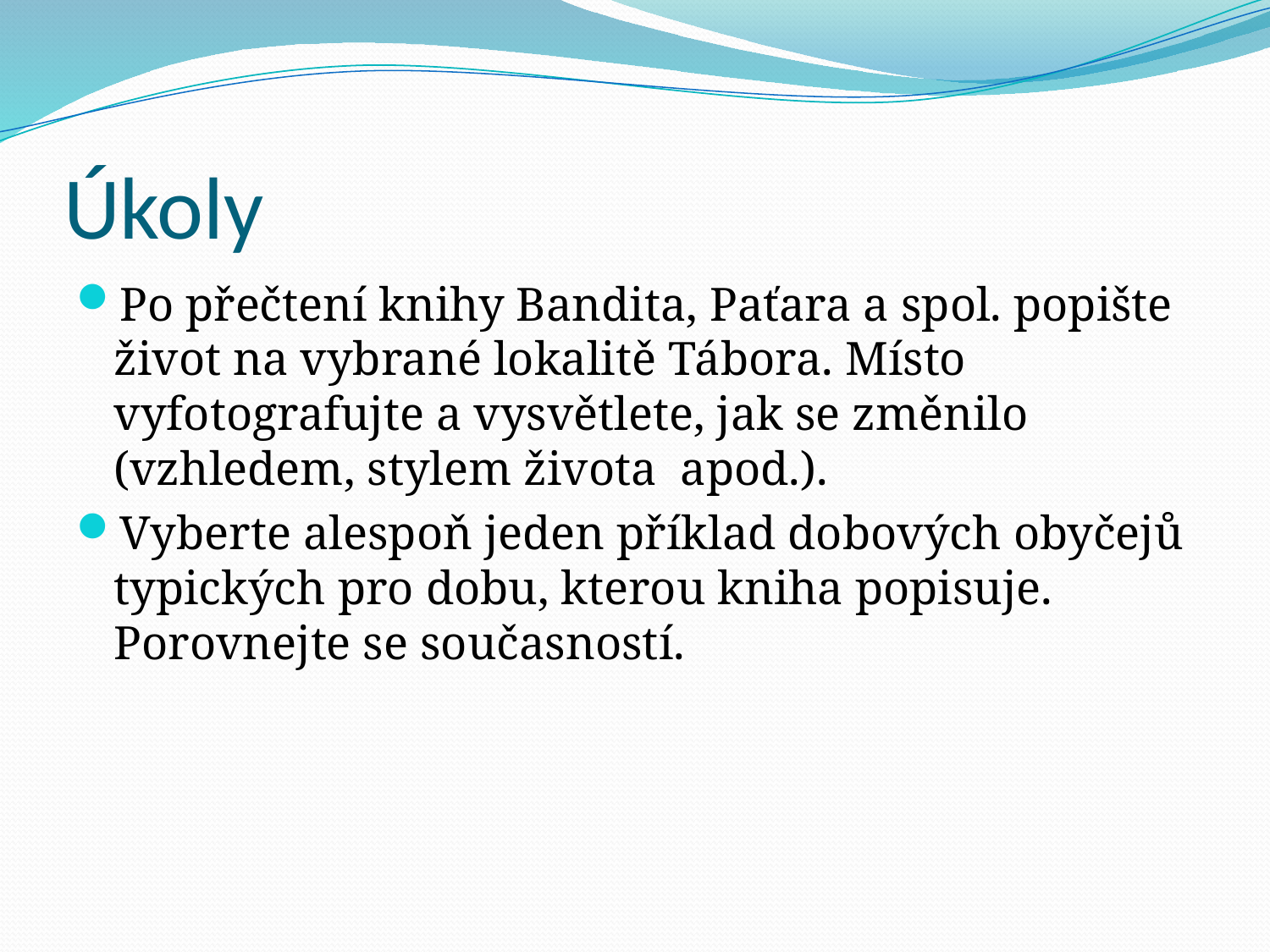

# Úkoly
Po přečtení knihy Bandita, Paťara a spol. popište život na vybrané lokalitě Tábora. Místo vyfotografujte a vysvětlete, jak se změnilo (vzhledem, stylem života  apod.).
Vyberte alespoň jeden příklad dobových obyčejů typických pro dobu, kterou kniha popisuje. Porovnejte se současností.